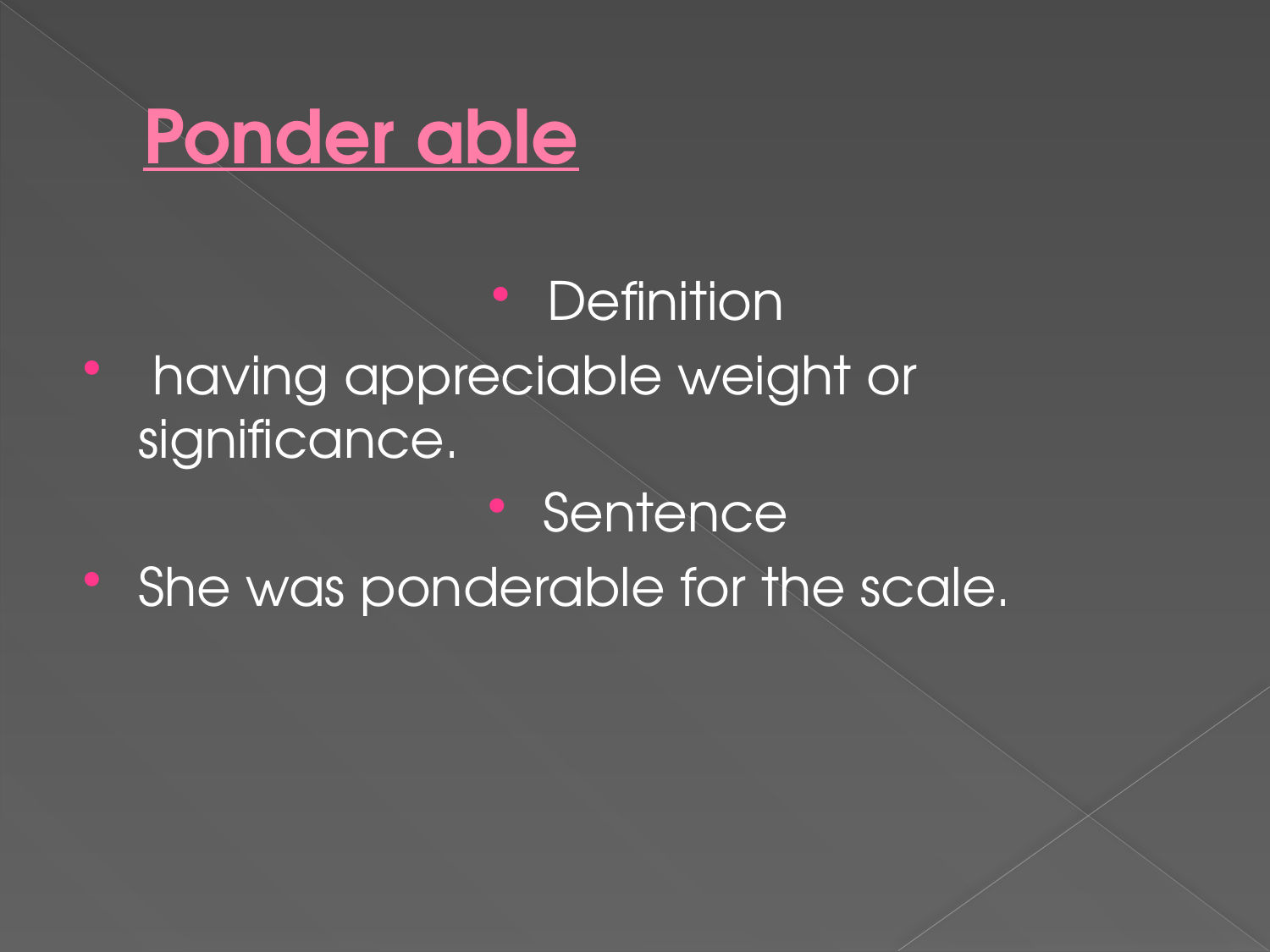

# Ponder able
Definition
 having appreciable weight or significance.
Sentence
She was ponderable for the scale.